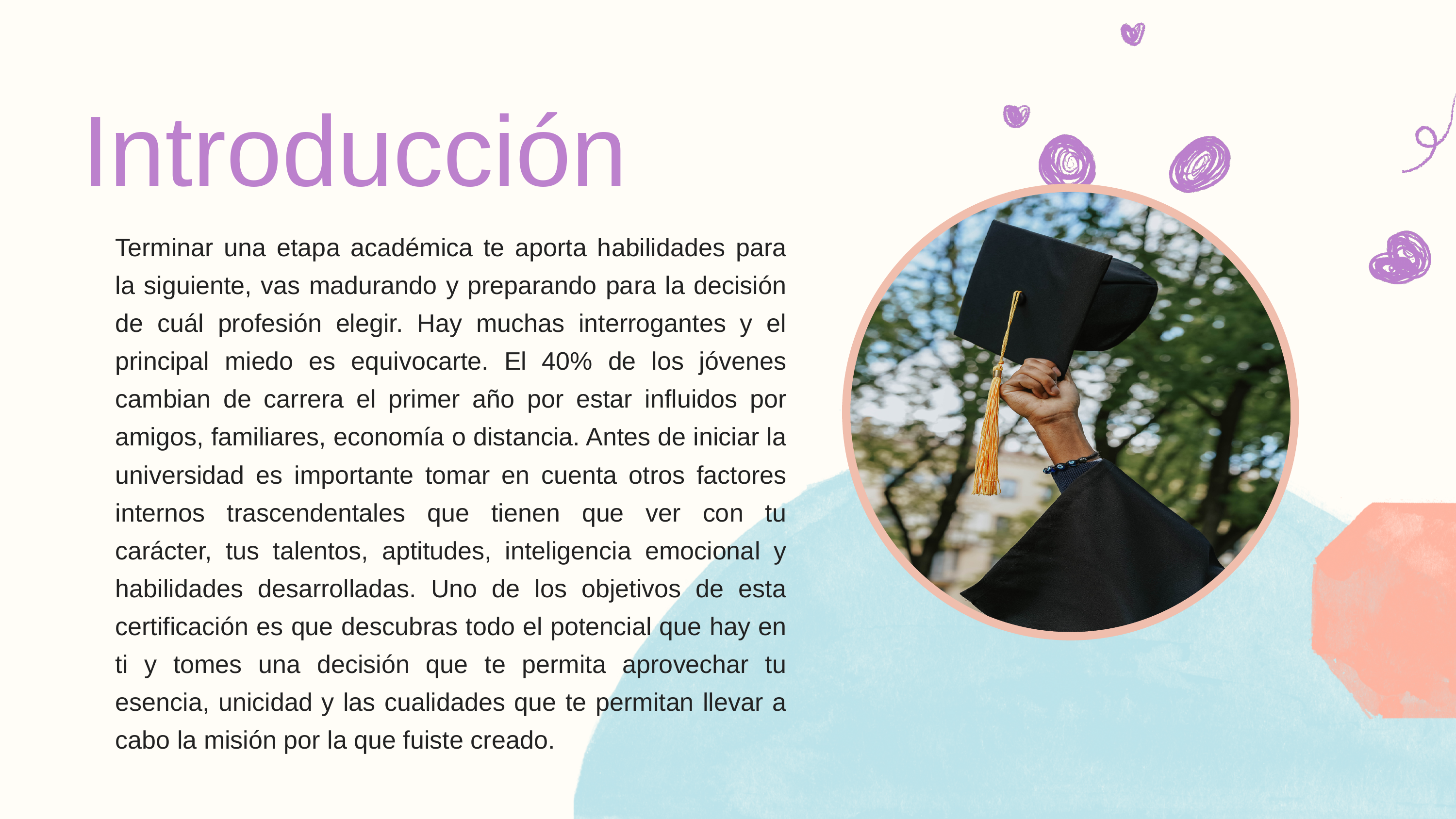

Introducción

Terminar una etapa académica te aporta habilidades para la siguiente, vas madurando y preparando para la decisión de cuál profesión elegir. Hay muchas interrogantes y el principal miedo es equivocarte. El 40% de los jóvenes cambian de carrera el primer año por estar influidos por amigos, familiares, economía o distancia. Antes de iniciar la universidad es importante tomar en cuenta otros factores internos trascendentales que tienen que ver con tu carácter, tus talentos, aptitudes, inteligencia emocional y habilidades desarrolladas. Uno de los objetivos de esta certificación es que descubras todo el potencial que hay en ti y tomes una decisión que te permita aprovechar tu esencia, unicidad y las cualidades que te permitan llevar a cabo la misión por la que fuiste creado.